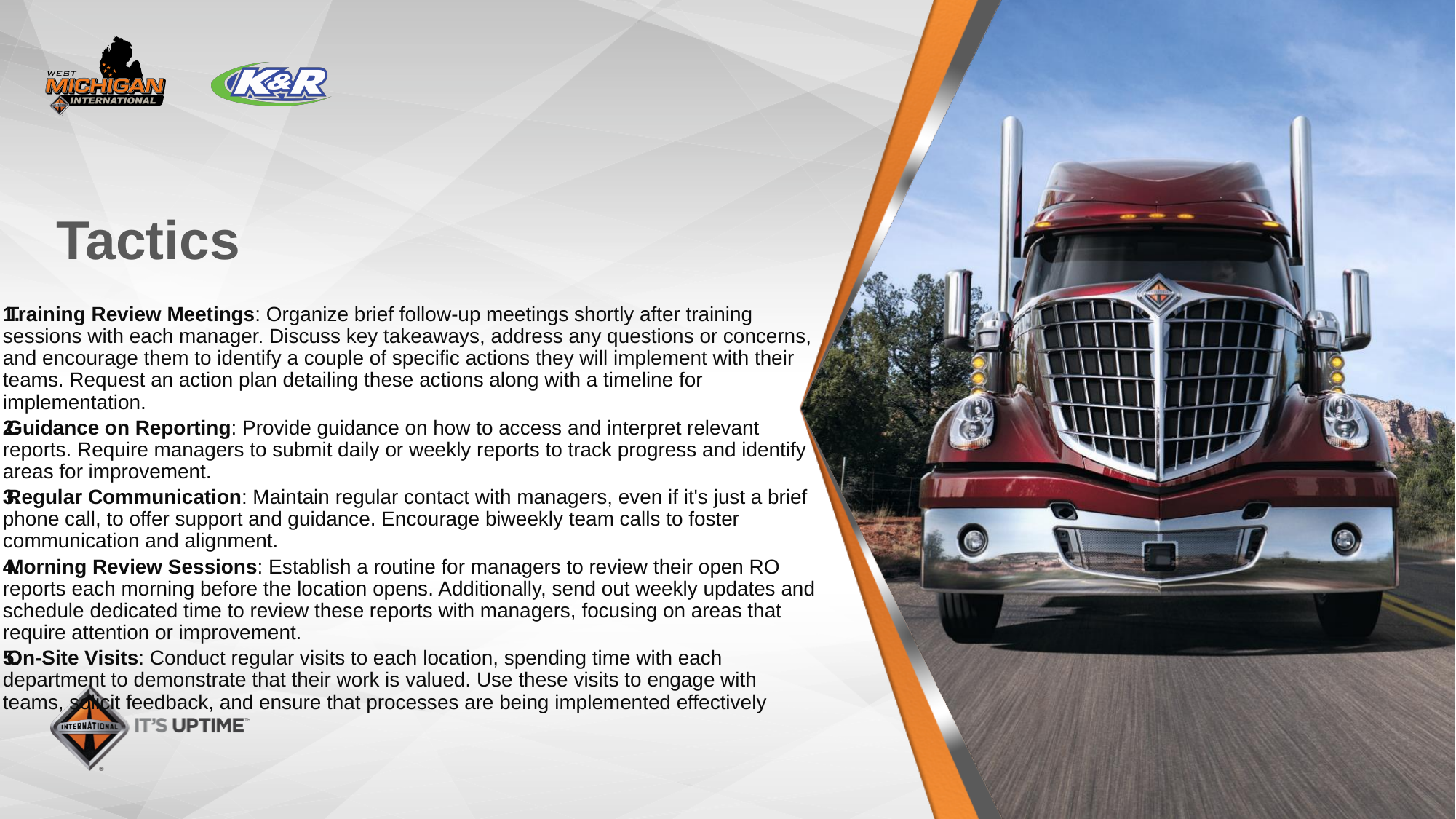

# Tactics
Training Review Meetings: Organize brief follow-up meetings shortly after training sessions with each manager. Discuss key takeaways, address any questions or concerns, and encourage them to identify a couple of specific actions they will implement with their teams. Request an action plan detailing these actions along with a timeline for implementation.
Guidance on Reporting: Provide guidance on how to access and interpret relevant reports. Require managers to submit daily or weekly reports to track progress and identify areas for improvement.
Regular Communication: Maintain regular contact with managers, even if it's just a brief phone call, to offer support and guidance. Encourage biweekly team calls to foster communication and alignment.
Morning Review Sessions: Establish a routine for managers to review their open RO  reports each morning before the location opens. Additionally, send out weekly updates and schedule dedicated time to review these reports with managers, focusing on areas that require attention or improvement.
On-Site Visits: Conduct regular visits to each location, spending time with each department to demonstrate that their work is valued. Use these visits to engage with teams, solicit feedback, and ensure that processes are being implemented effectively